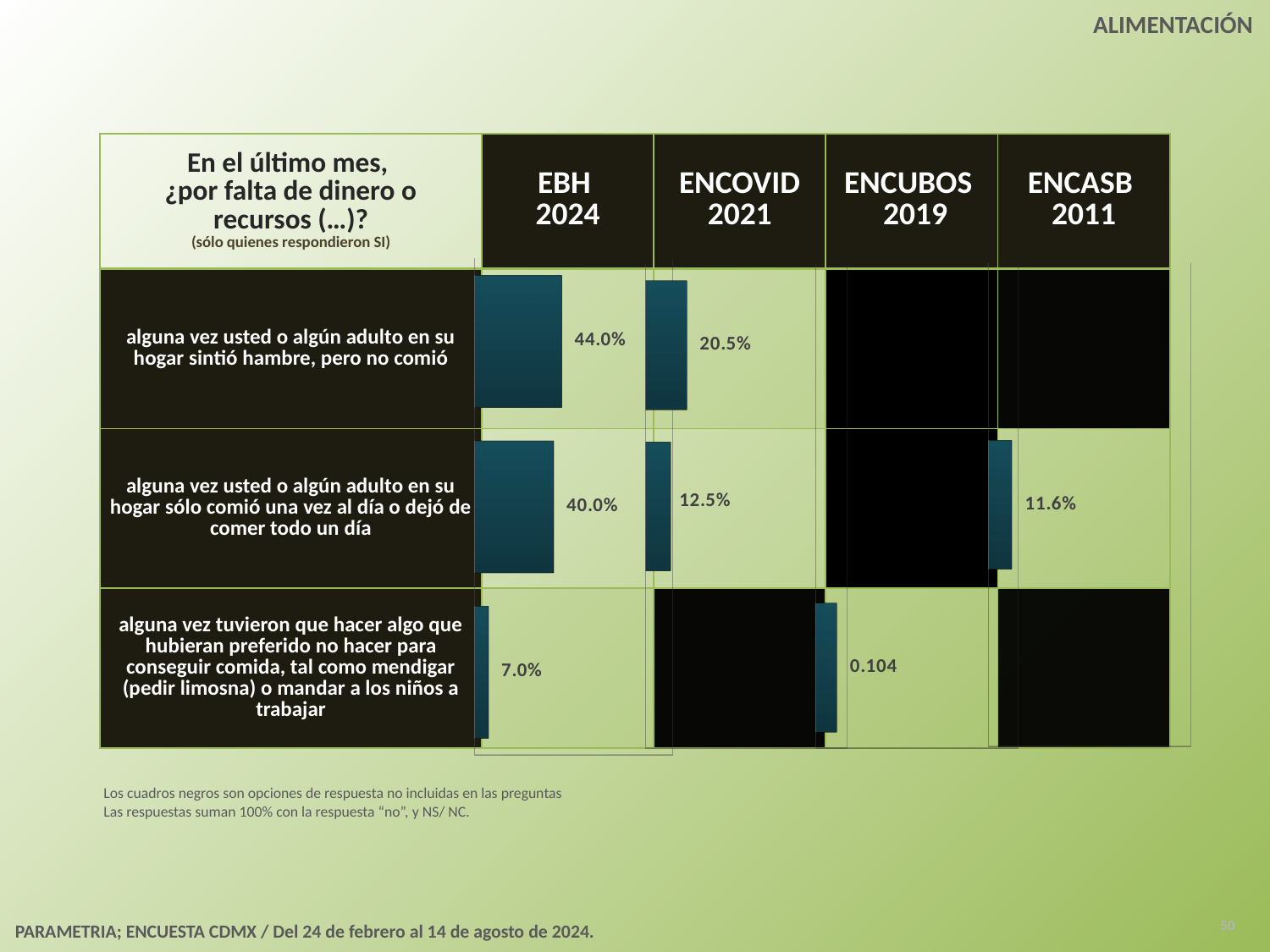

ALIMENTACIÓN
| En el último mes, ¿por falta de dinero o recursos (…)? (sólo quienes respondieron SI) | EBH 2024 | ENCOVID 2021 | ENCUBOS 2019 | ENCASB 2011 |
| --- | --- | --- | --- | --- |
| alguna vez usted o algún adulto en su hogar sintió hambre, pero no comió |  |  |  |  |
| alguna vez usted o algún adulto en su hogar sólo comió una vez al día o dejó de comer todo un día |  |  |  |  |
| alguna vez tuvieron que hacer algo que hubieran preferido no hacer para conseguir comida, tal como mendigar (pedir limosna) o mandar a los niños a trabajar |  |  |  |  |

[unsupported chart]

[unsupported chart]

[unsupported chart]

[unsupported chart]

Los cuadros negros son opciones de respuesta no incluidas en las preguntas
Las respuestas suman 100% con la respuesta “no”, y NS/ NC.
50
PARAMETRIA; ENCUESTA CDMX / Del 24 de febrero al 14 de agosto de 2024.